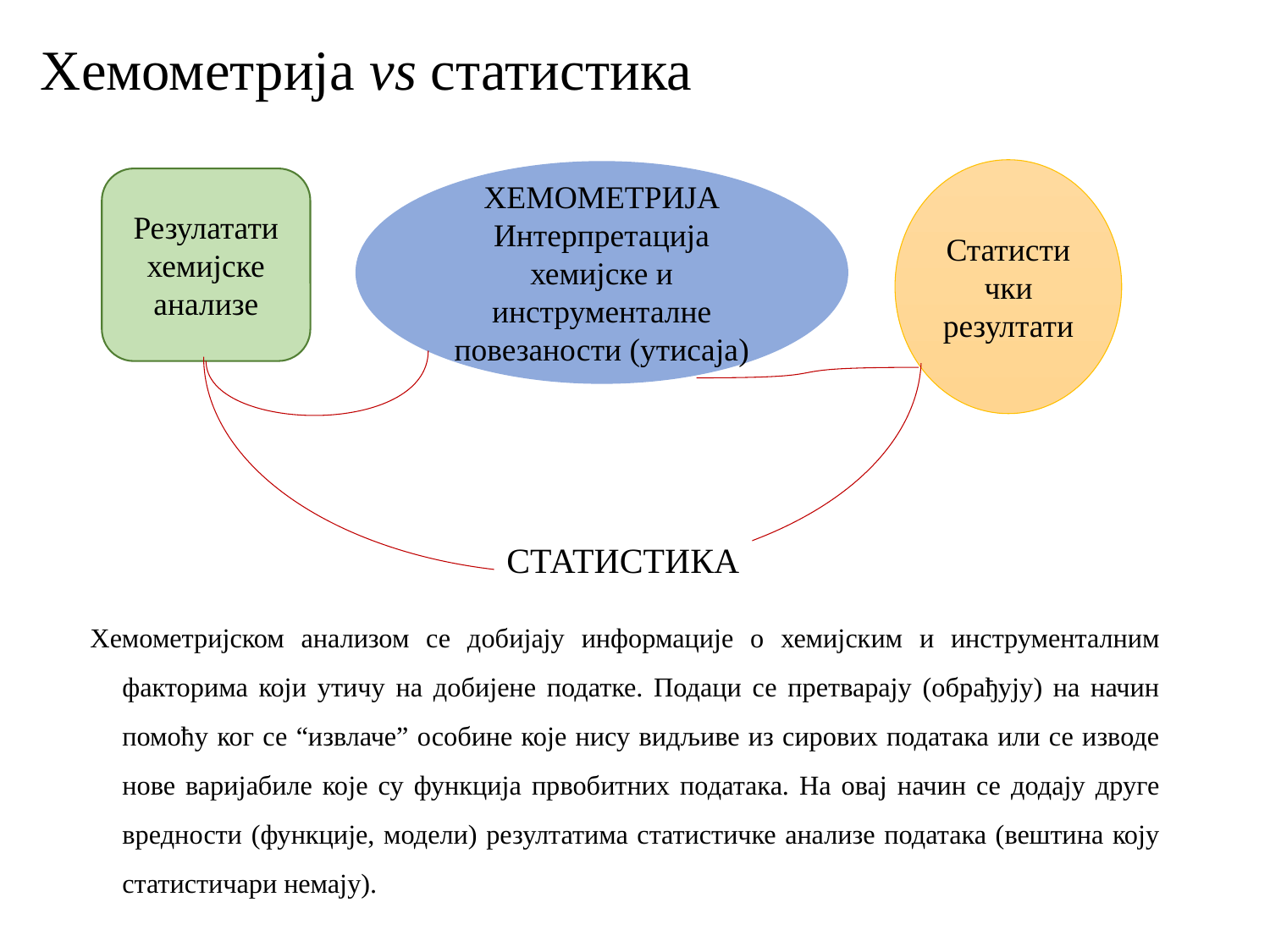

# Хемометрија vs статистика

Статистички резултати
ХЕМОМЕТРИЈА
Интерпретација хемијске и инструменталне повезаности (утисаја)
Резулатати хемијске анализе
СТАТИСТИКА
Хемометријском анализом се добијају информације о хемијским и инструменталним факторима који утичу на добијене податке. Подаци се претварају (обрађују) на начин помоћу ког се “извлаче” особине које нису видљиве из сирових података или се изводе нове варијабиле које су функција првобитних података. На овај начин се додају друге вредности (функције, модели) резултатима статистичке анализе података (вештина коју статистичари немају).